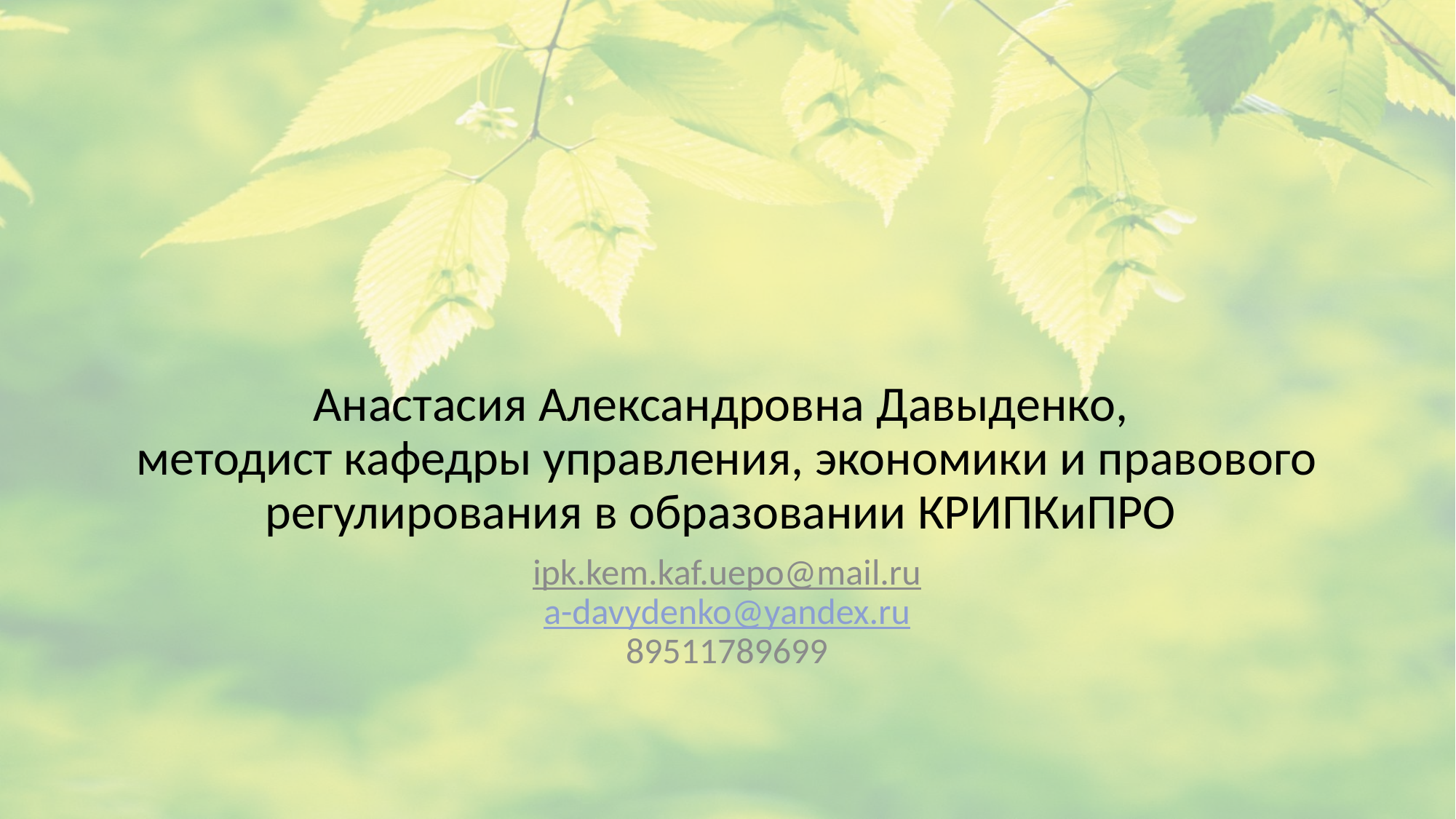

# Анастасия Александровна Давыденко, методист кафедры управления, экономики и правового регулирования в образовании КРИПКиПРО
ipk.kem.kaf.uepo@mail.ru
a-davydenko@yandex.ru
89511789699